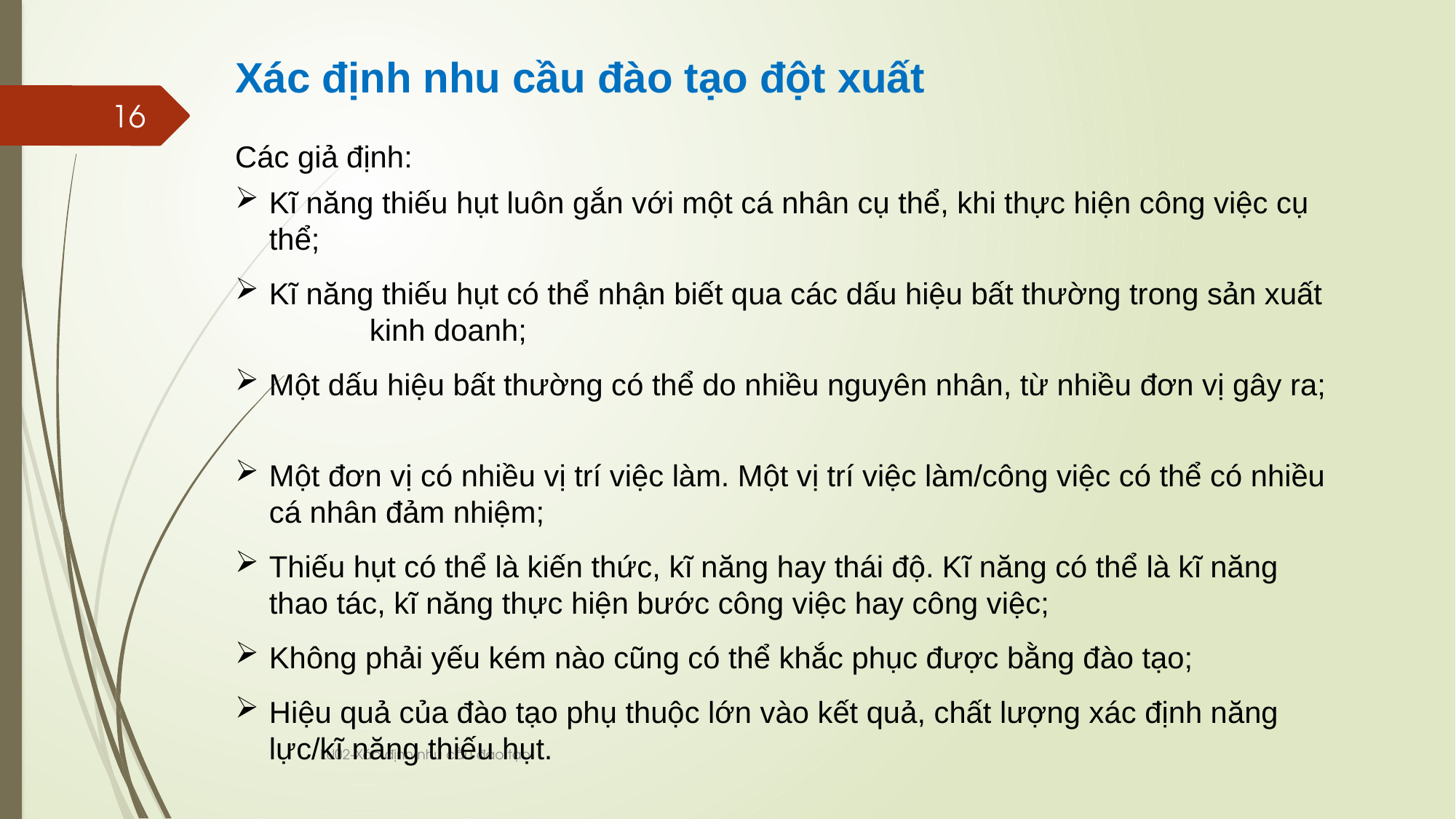

Xác định nhu cầu đào tạo đột xuất

Các giả định:
Kĩ năng thiếu hụt luôn gắn với một cá nhân cụ thể, khi thực hiện công việc cụ thể;
Kĩ năng thiếu hụt có thể nhận biết qua các dấu hiệu bất thường trong sản xuất              kinh doanh;
Một dấu hiệu bất thường có thể do nhiều nguyên nhân, từ nhiều đơn vị gây ra;
Một đơn vị có nhiều vị trí việc làm. Một vị trí việc làm/công việc có thể có nhiều cá nhân đảm nhiệm;
Thiếu hụt có thể là kiến thức, kĩ năng hay thái độ. Kĩ năng có thể là kĩ năng thao tác, kĩ năng thực hiện bước công việc hay công việc;
Không phải yếu kém nào cũng có thể khắc phục được bằng đào tạo;
Hiệu quả của đào tạo phụ thuộc lớn vào kết quả, chất lượng xác định năng lực/kĩ năng thiếu hụt.
16
LU02-Xác định nhu cầu đào tạo